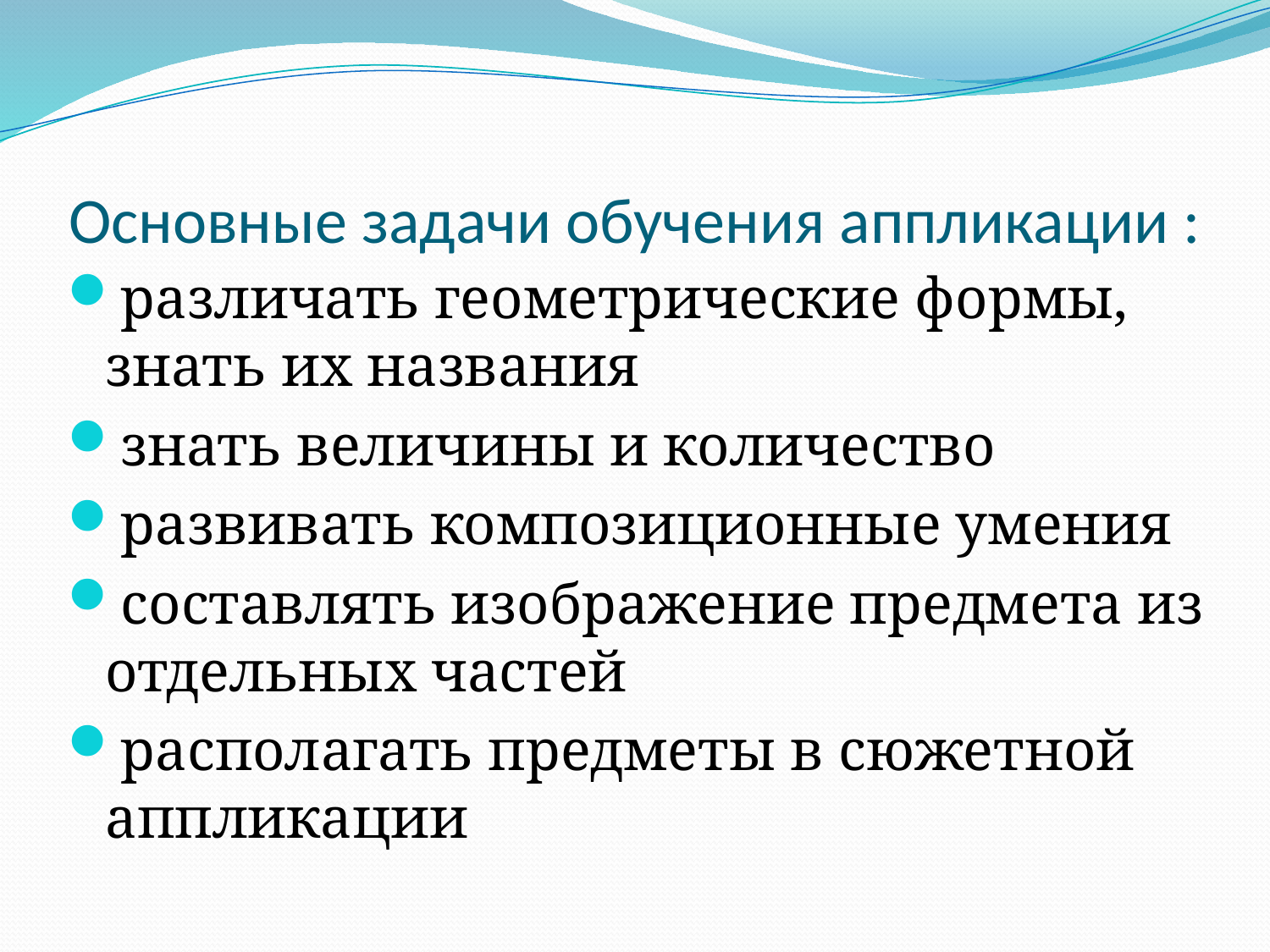

# Основные задачи обучения аппликации :
различать геометрические формы, знать их названия
знать величины и количество
развивать композиционные умения
составлять изображение предмета из отдельных частей
располагать предметы в сюжетной аппликации